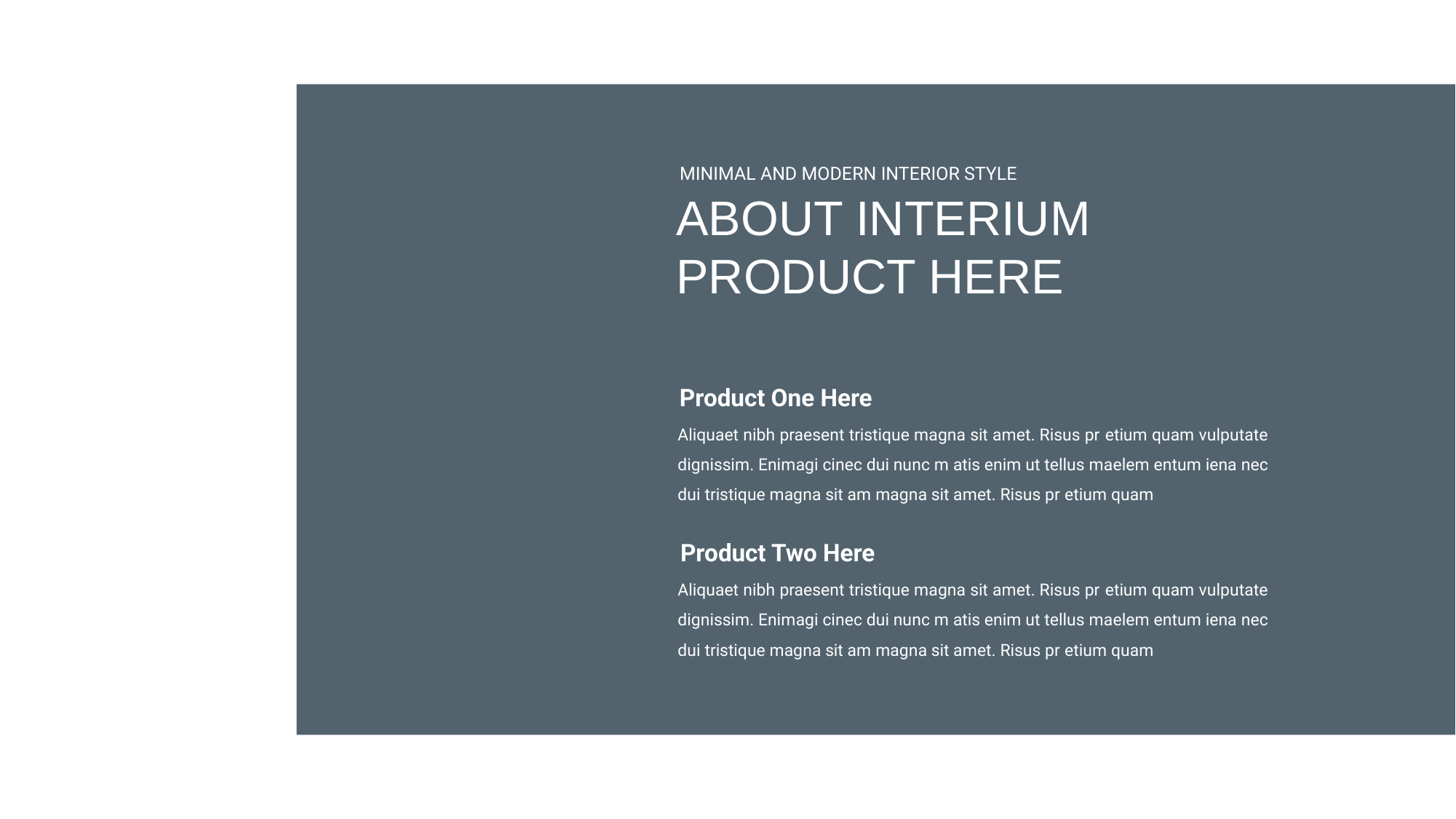

MINIMAL AND MODERN INTERIOR STYLE
ABOUT INTERIUM PRODUCT HERE
Product One Here
Aliquaet nibh praesent tristique magna sit amet. Risus pr etium quam vulputate dignissim. Enimagi cinec dui nunc m atis enim ut tellus maelem entum iena nec dui tristique magna sit am magna sit amet. Risus pr etium quam

Product Two Here
Aliquaet nibh praesent tristique magna sit amet. Risus pr etium quam vulputate dignissim. Enimagi cinec dui nunc m atis enim ut tellus maelem entum iena nec dui tristique magna sit am magna sit amet. Risus pr etium quam